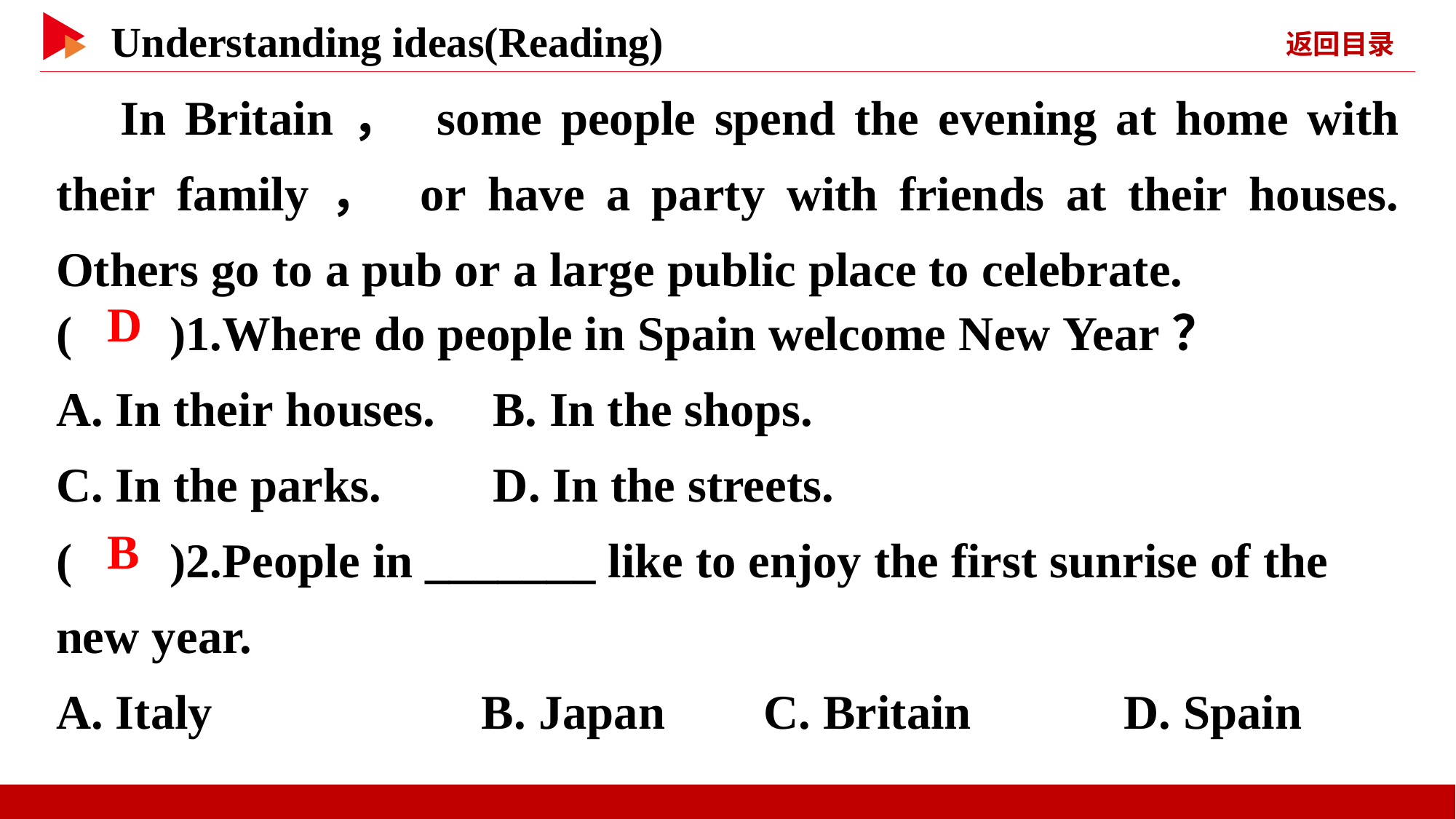

In Britain， some people spend the evening at home with their family， or have a party with friends at their houses. Others go to a pub or a large public place to celebrate.
(        )1.Where do people in Spain welcome New Year？
A. In their houses.	B. In the shops.
C. In the parks.	         D. In the streets.
(        )2.People in _______ like to enjoy the first sunrise of the new year.
A. Italy	                 B. Japan         C. Britain 	       D. Spain
   D
   B